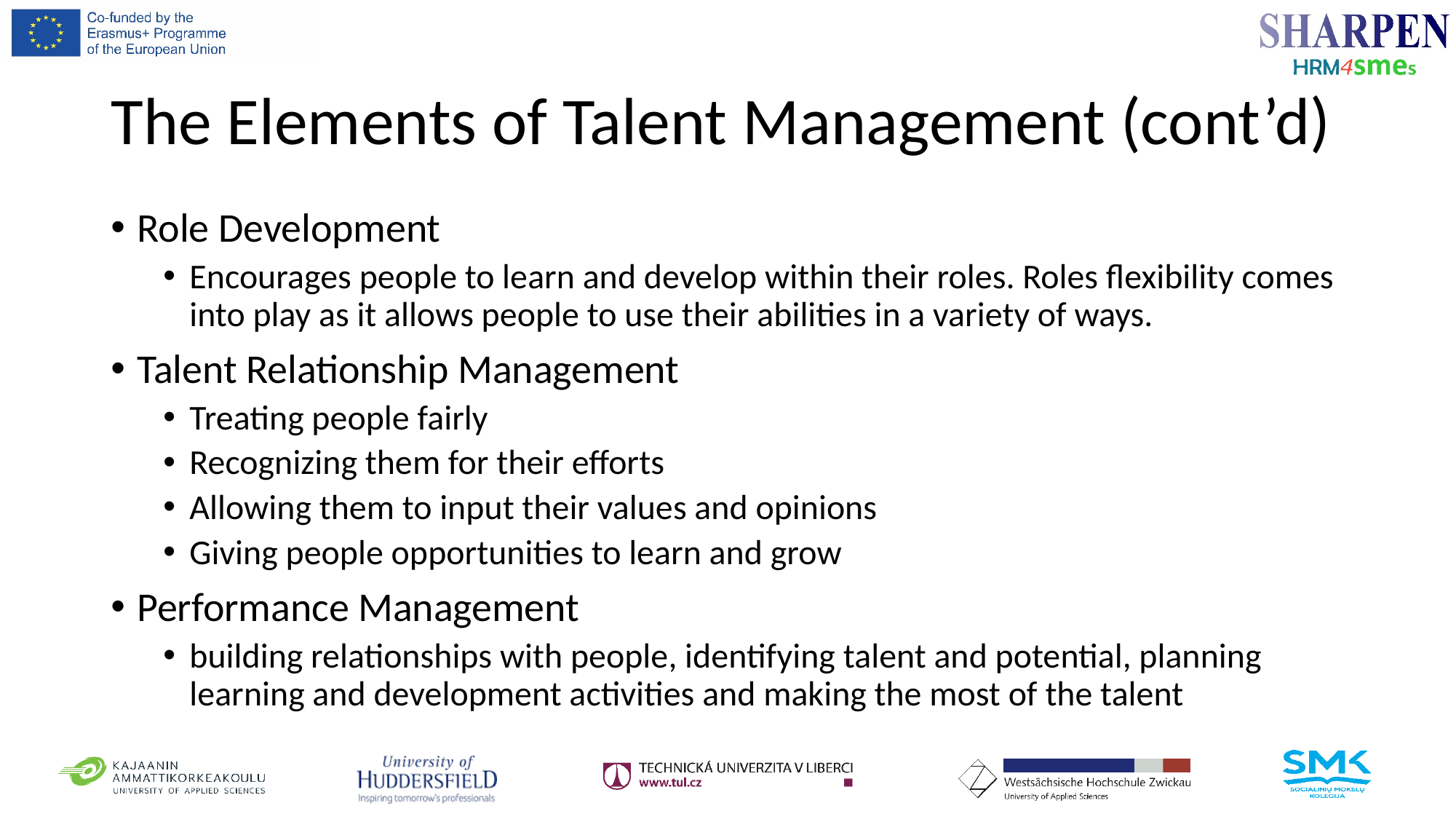

# The Elements of Talent Management (cont’d)
Role Development
Encourages people to learn and develop within their roles. Roles flexibility comes into play as it allows people to use their abilities in a variety of ways.
Talent Relationship Management
Treating people fairly
Recognizing them for their efforts
Allowing them to input their values and opinions
Giving people opportunities to learn and grow
Performance Management
building relationships with people, identifying talent and potential, planning learning and development activities and making the most of the talent